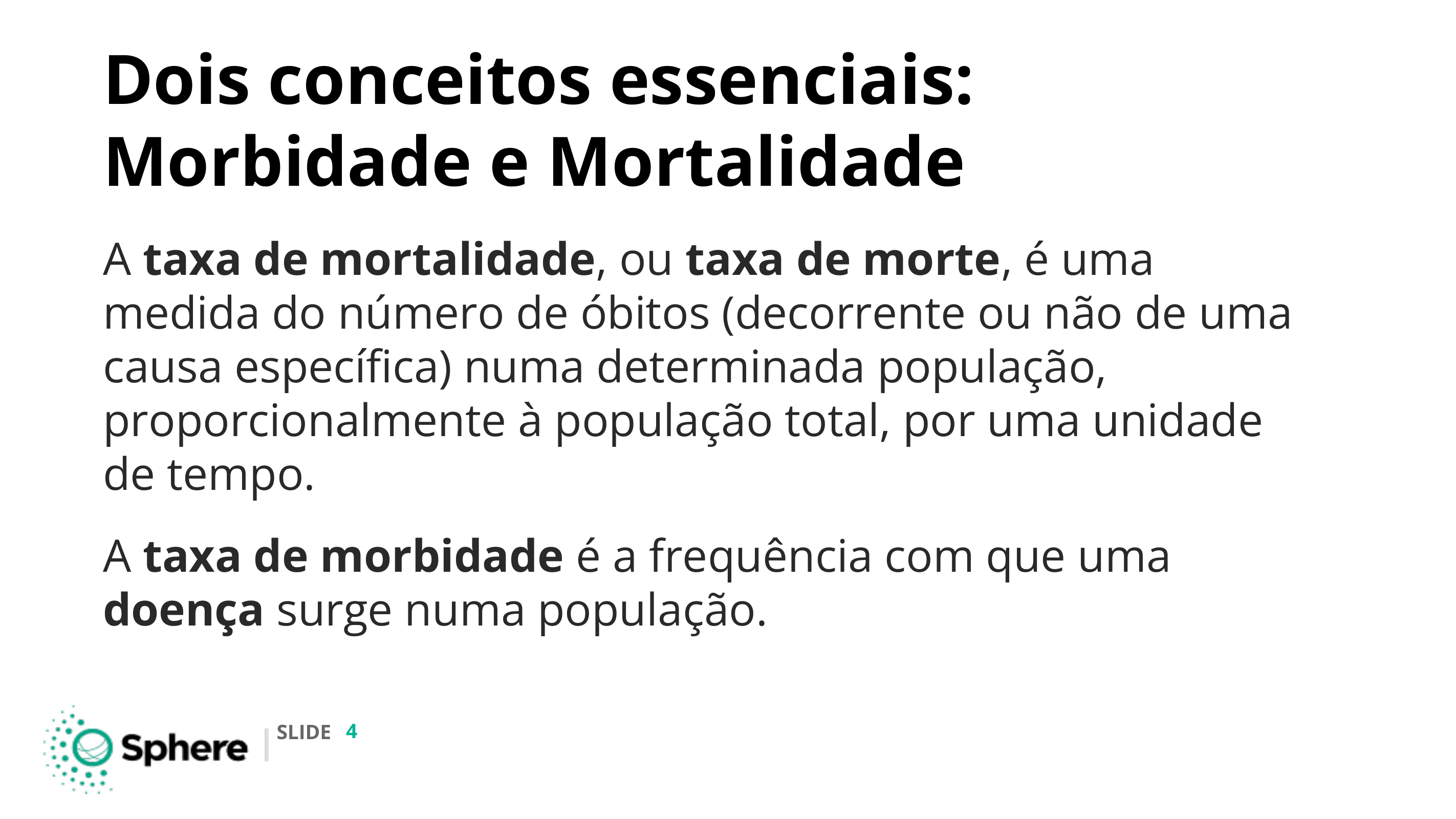

# Dois conceitos essenciais: Morbidade e Mortalidade
A taxa de mortalidade, ou taxa de morte, é uma medida do número de óbitos (decorrente ou não de uma causa específica) numa determinada população, proporcionalmente à população total, por uma unidade de tempo.
A taxa de morbidade é a frequência com que uma doença surge numa população.
4